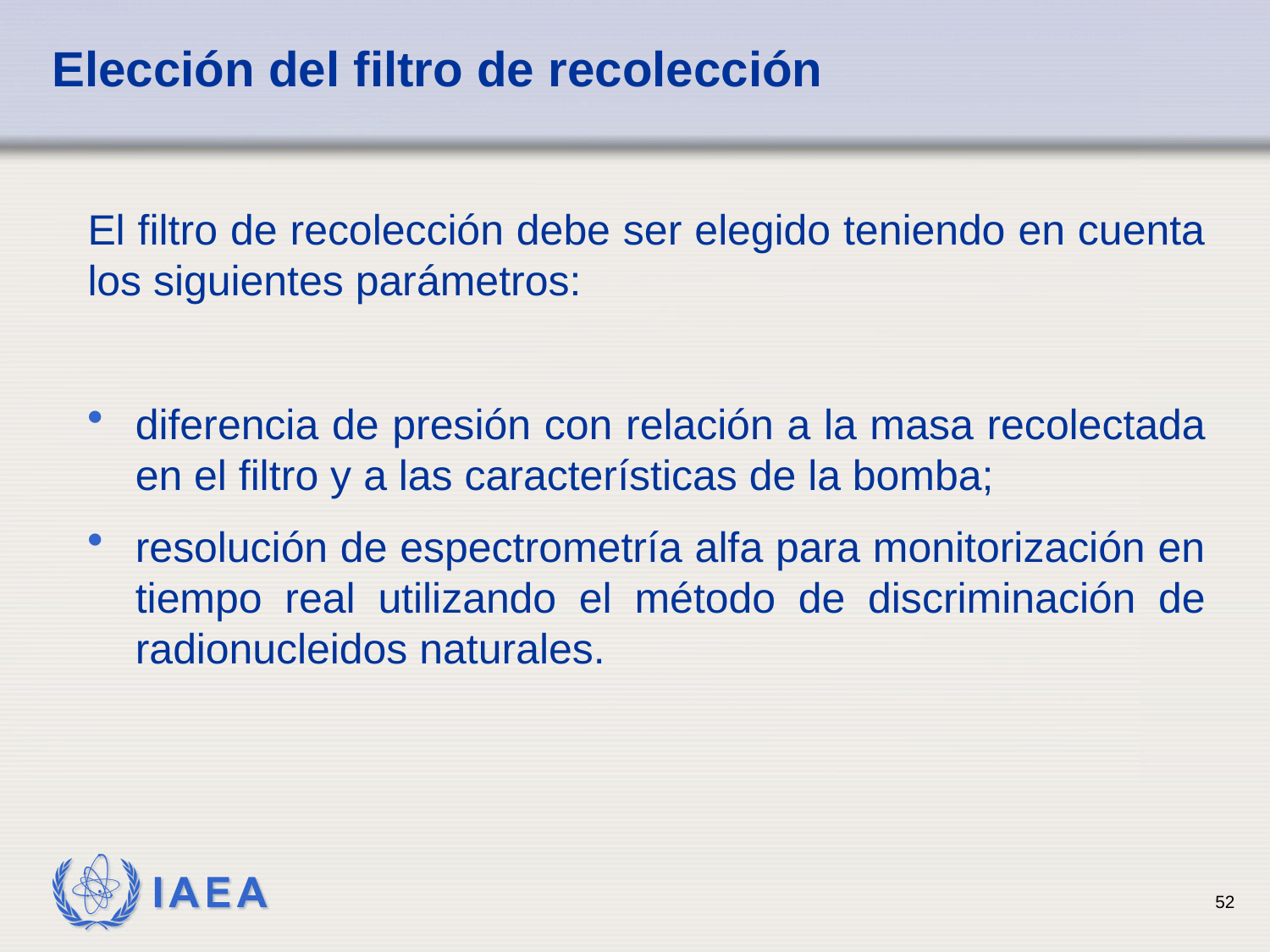

# Elección del filtro de recolección
El filtro de recolección debe ser elegido teniendo en cuenta los siguientes parámetros:

diferencia de presión con relación a la masa recolectada en el filtro y a las características de la bomba;
resolución de espectrometría alfa para monitorización en tiempo real utilizando el método de discriminación de radionucleidos naturales.
52